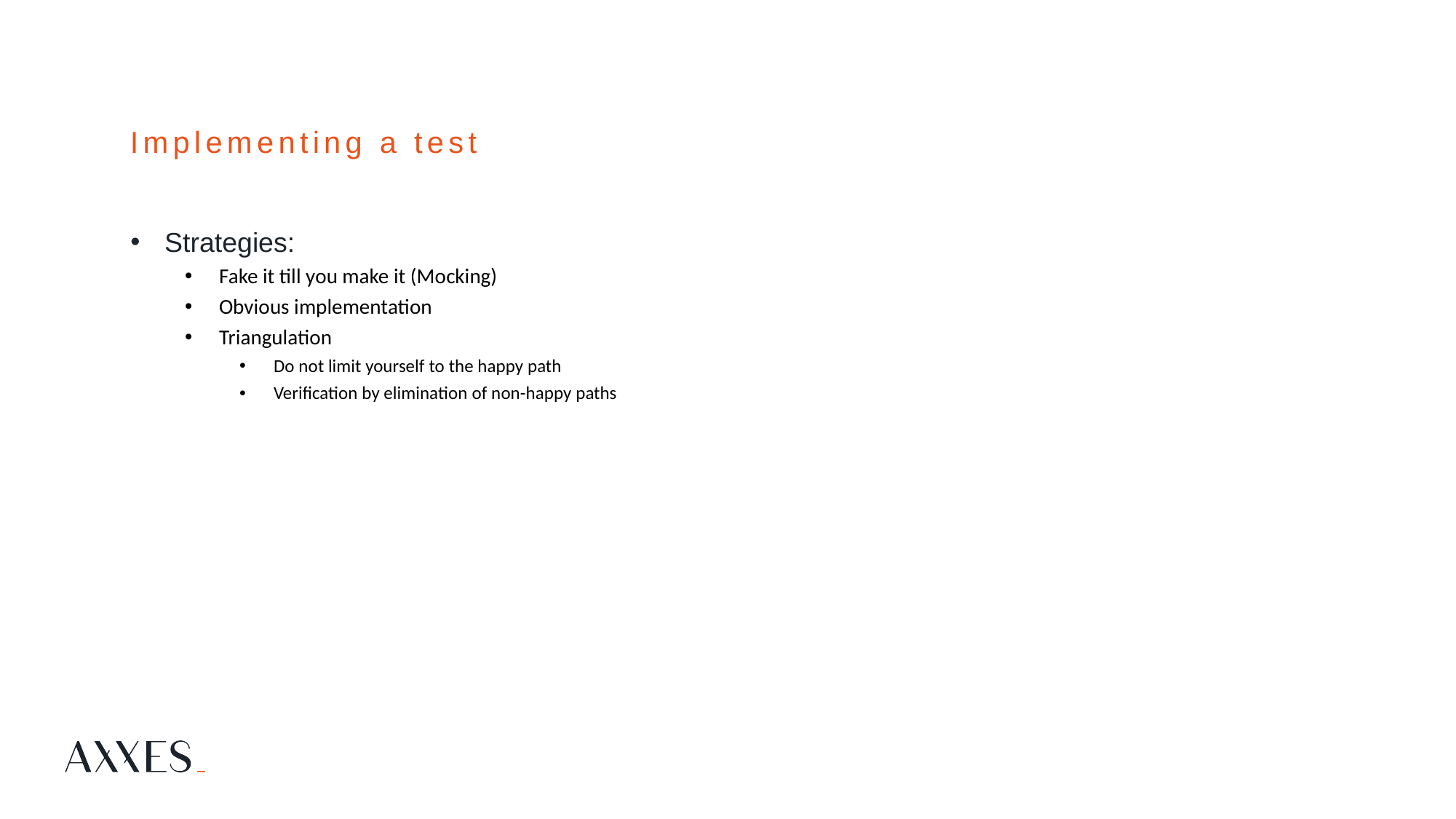

# Implementing a test
Strategies:
Fake it till you make it (Mocking)
Obvious implementation
Triangulation
Do not limit yourself to the happy path
Verification by elimination of non-happy paths